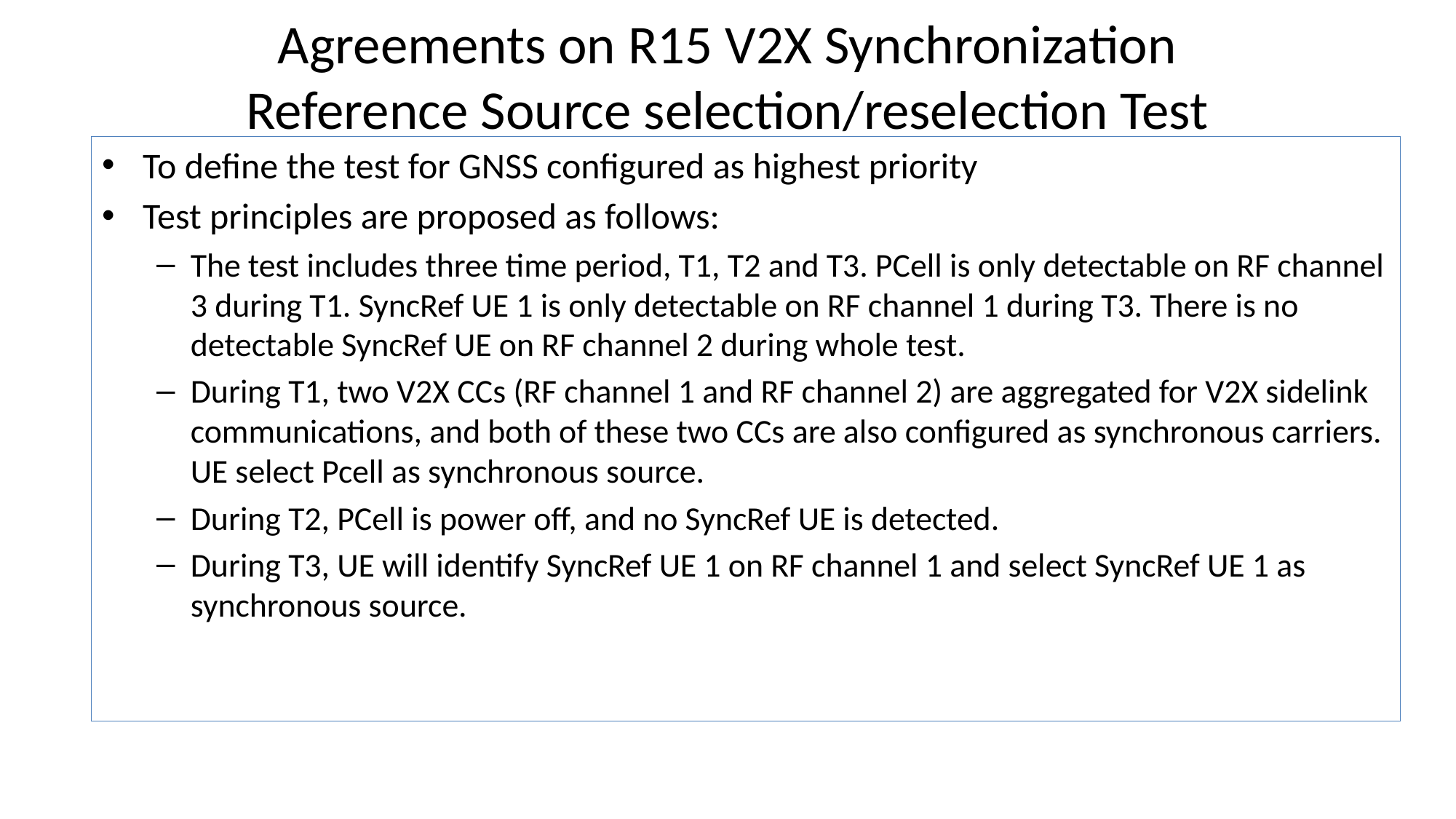

# Agreements on R15 V2X Synchronization Reference Source selection/reselection Test
To define the test for GNSS configured as highest priority
Test principles are proposed as follows:
The test includes three time period, T1, T2 and T3. PCell is only detectable on RF channel 3 during T1. SyncRef UE 1 is only detectable on RF channel 1 during T3. There is no detectable SyncRef UE on RF channel 2 during whole test.
During T1, two V2X CCs (RF channel 1 and RF channel 2) are aggregated for V2X sidelink communications, and both of these two CCs are also configured as synchronous carriers. UE select Pcell as synchronous source.
During T2, PCell is power off, and no SyncRef UE is detected.
During T3, UE will identify SyncRef UE 1 on RF channel 1 and select SyncRef UE 1 as synchronous source.